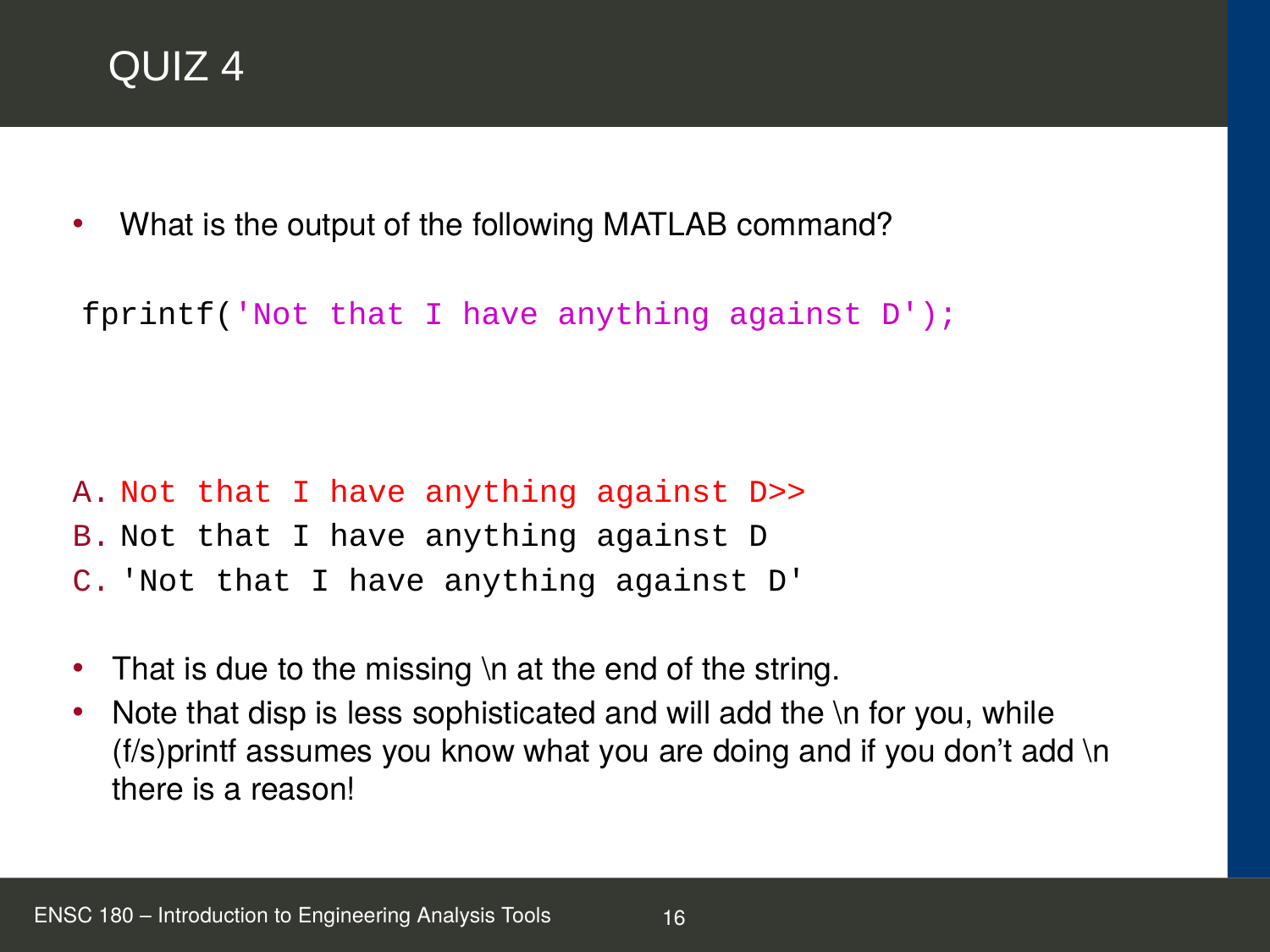

# QUIZ 4
What is the output of the following MATLAB command?

 fprintf('Not that I have anything against D');

Not that I have anything against D>>
Not that I have anything against D
'Not that I have anything against D'

That is due to the missing \n at the end of the string.
Note that disp is less sophisticated and will add the \n for you, while (f/s)printf assumes you know what you are doing and if you don’t add \n there is a reason!

ENSC 180 – Introduction to Engineering Analysis Tools